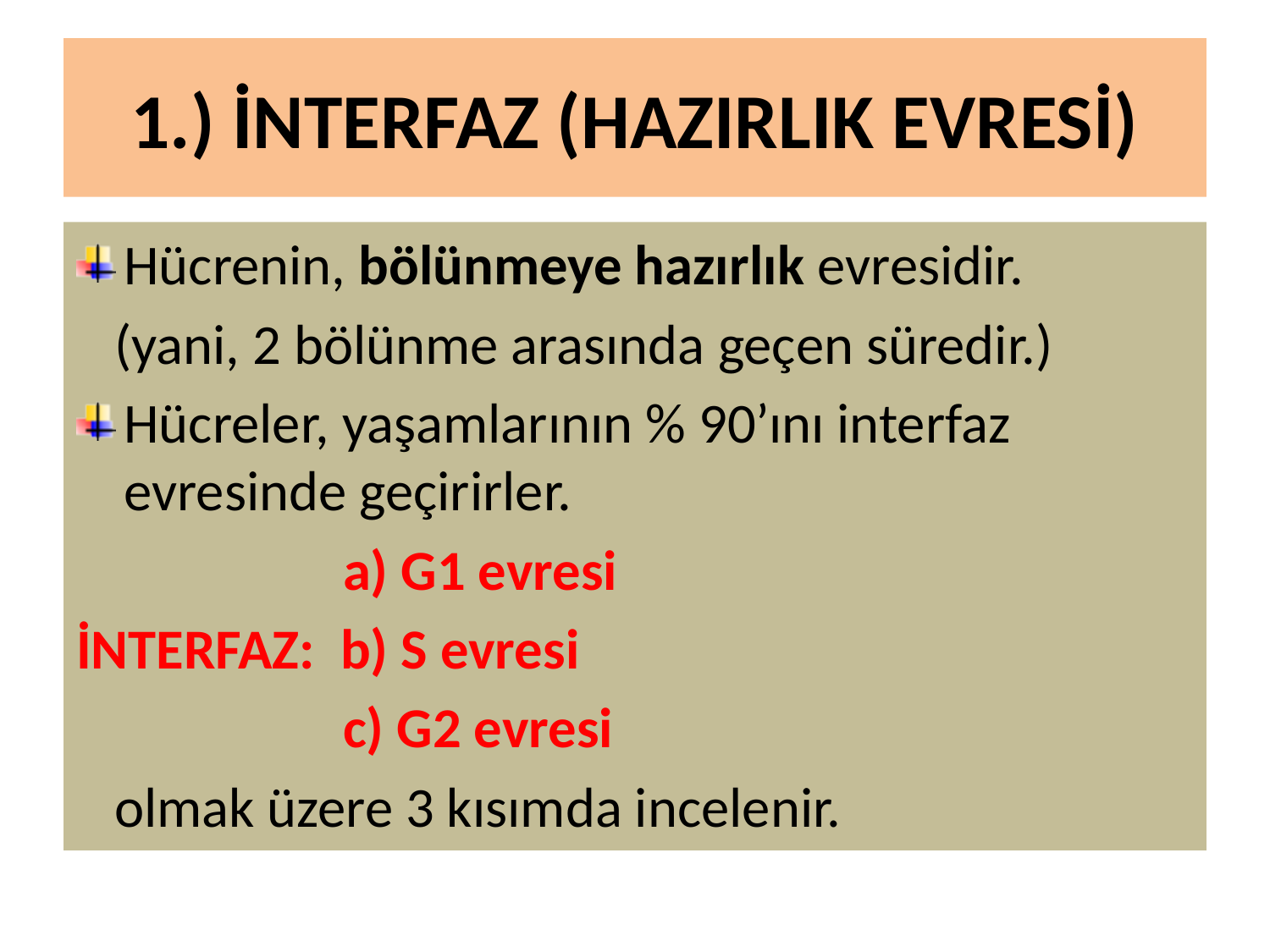

# 1.) İNTERFAZ (HAZIRLIK EVRESİ)
Hücrenin, bölünmeye hazırlık evresidir.
   (yani, 2 bölünme arasında geçen süredir.)
Hücreler, yaşamlarının % 90’ını interfaz evresinde geçirirler.
                     a) G1 evresi
İNTERFAZ:  b) S evresi
                     c) G2 evresi
   olmak üzere 3 kısımda incelenir.